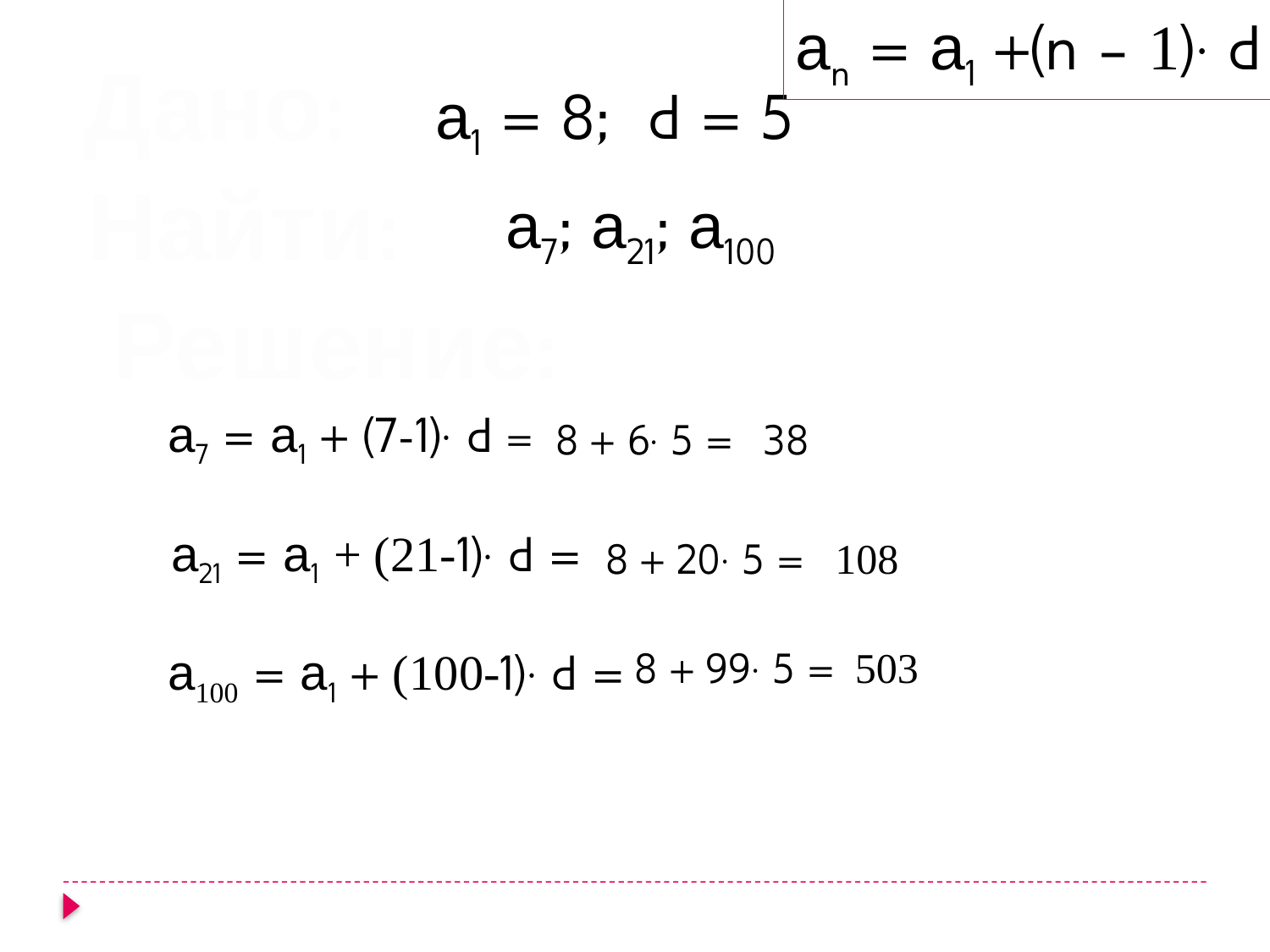

аn = а1 +(n – 1)· d
Дано:
а1 = 8;  d = 5
Найти:
а7; а21; а100
Решение:
а7 = а1 + (7-1)· d =
8 + 6· 5 =
38
а21 = а1 + (21-1)· d =
8 + 20· 5 =
108
а100 = а1 + (100-1)· d =
8 + 99· 5 =
503